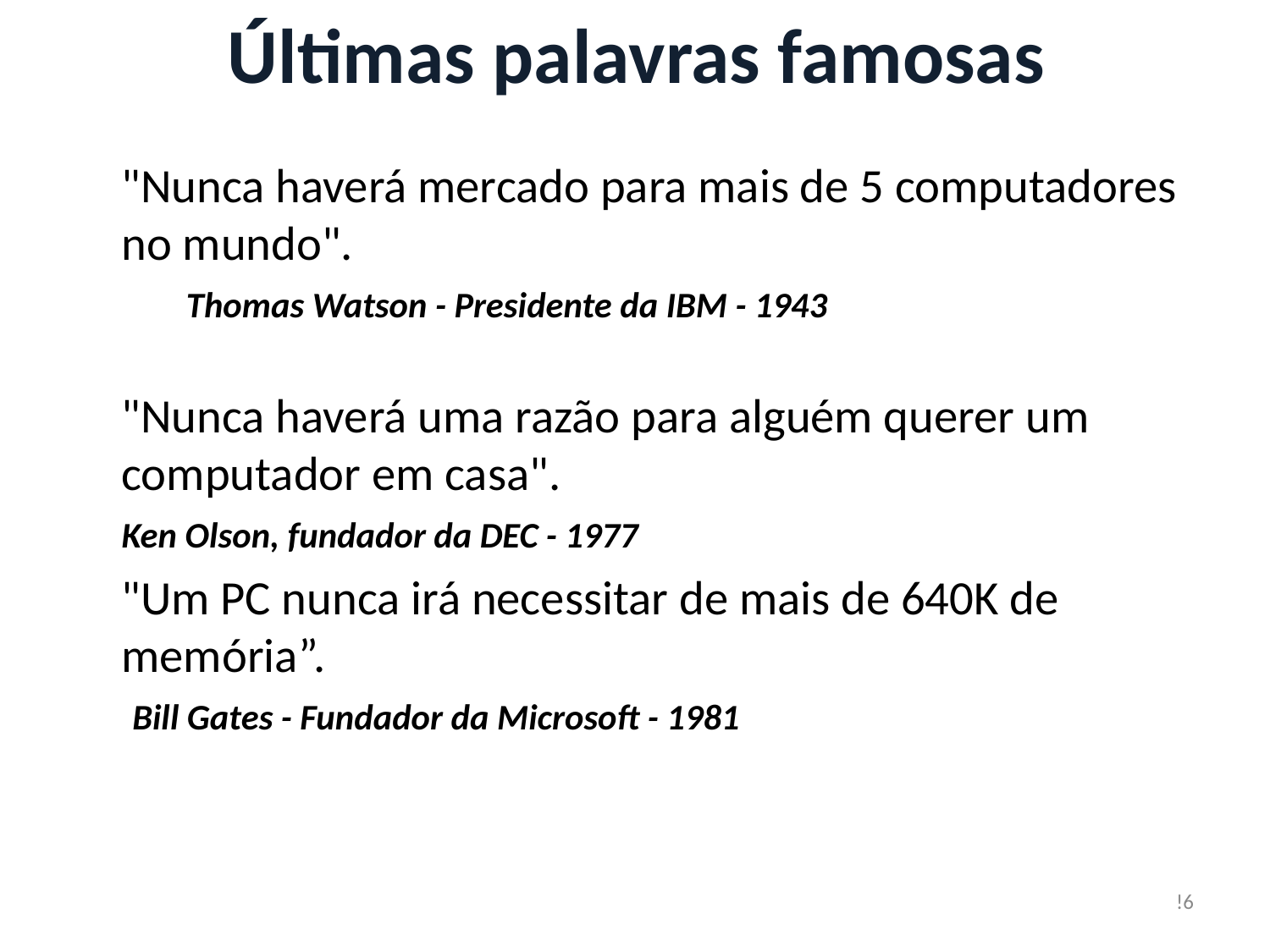

# Últimas palavras famosas
	"Nunca haverá mercado para mais de 5 computadores no mundo".
	      Thomas Watson - Presidente da IBM - 1943
"Nunca haverá uma razão para alguém querer um computador em casa".
			Ken Olson, fundador da DEC - 1977
	"Um PC nunca irá necessitar de mais de 640K de memória”.
		 Bill Gates - Fundador da Microsoft - 1981
!6